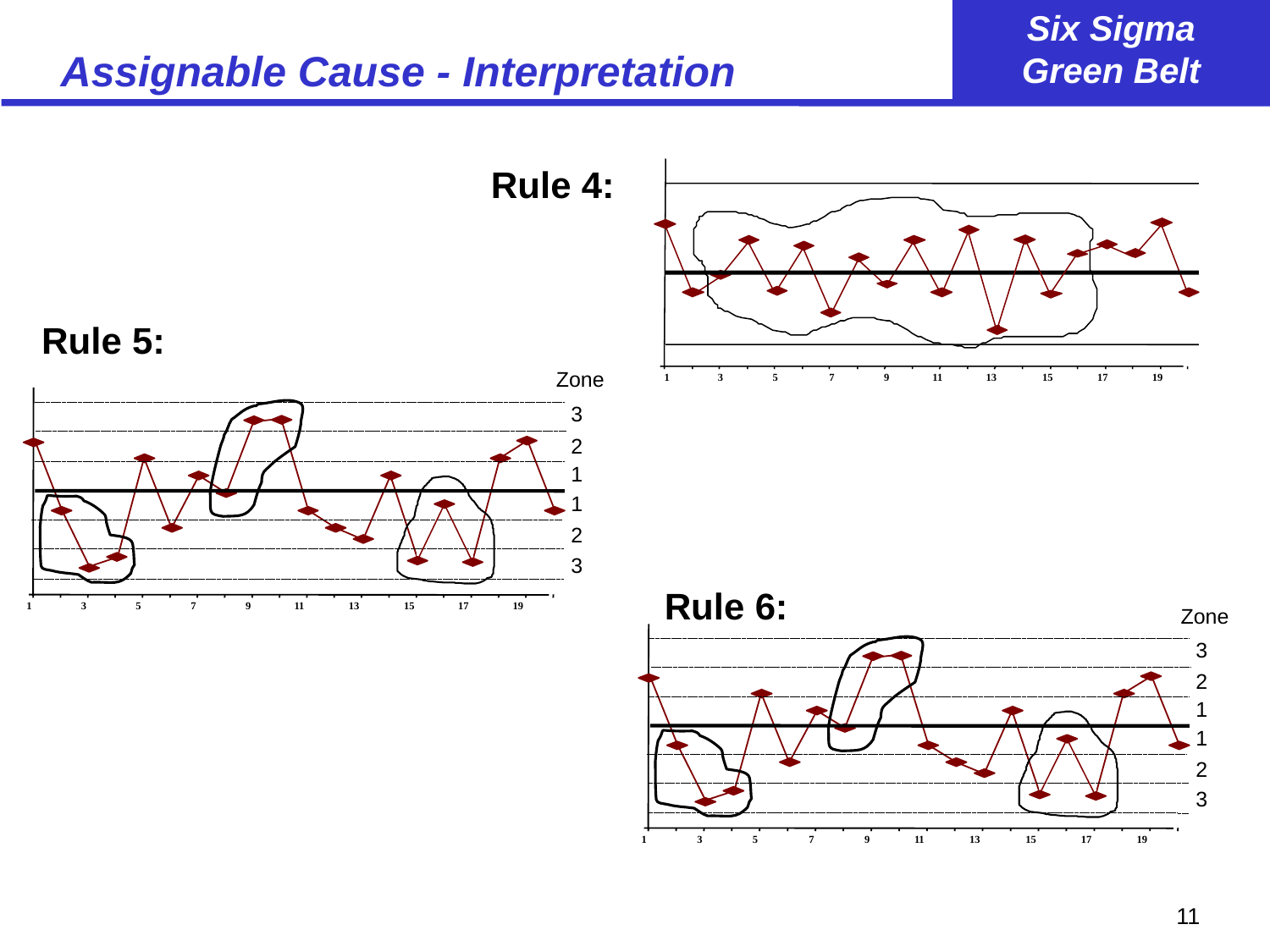

# Assignable Cause - Interpretation
Rule 4:

1

3

5

7

9

11

13

15

17

19
Rule 5:
Zone

3

2

1

1

2

3

1
3
5
7
9
11
13
15
17
19
Rule 6:
Zone

3

2

1

1

2

3

1
3
5
7
9
11
13
15
17
19